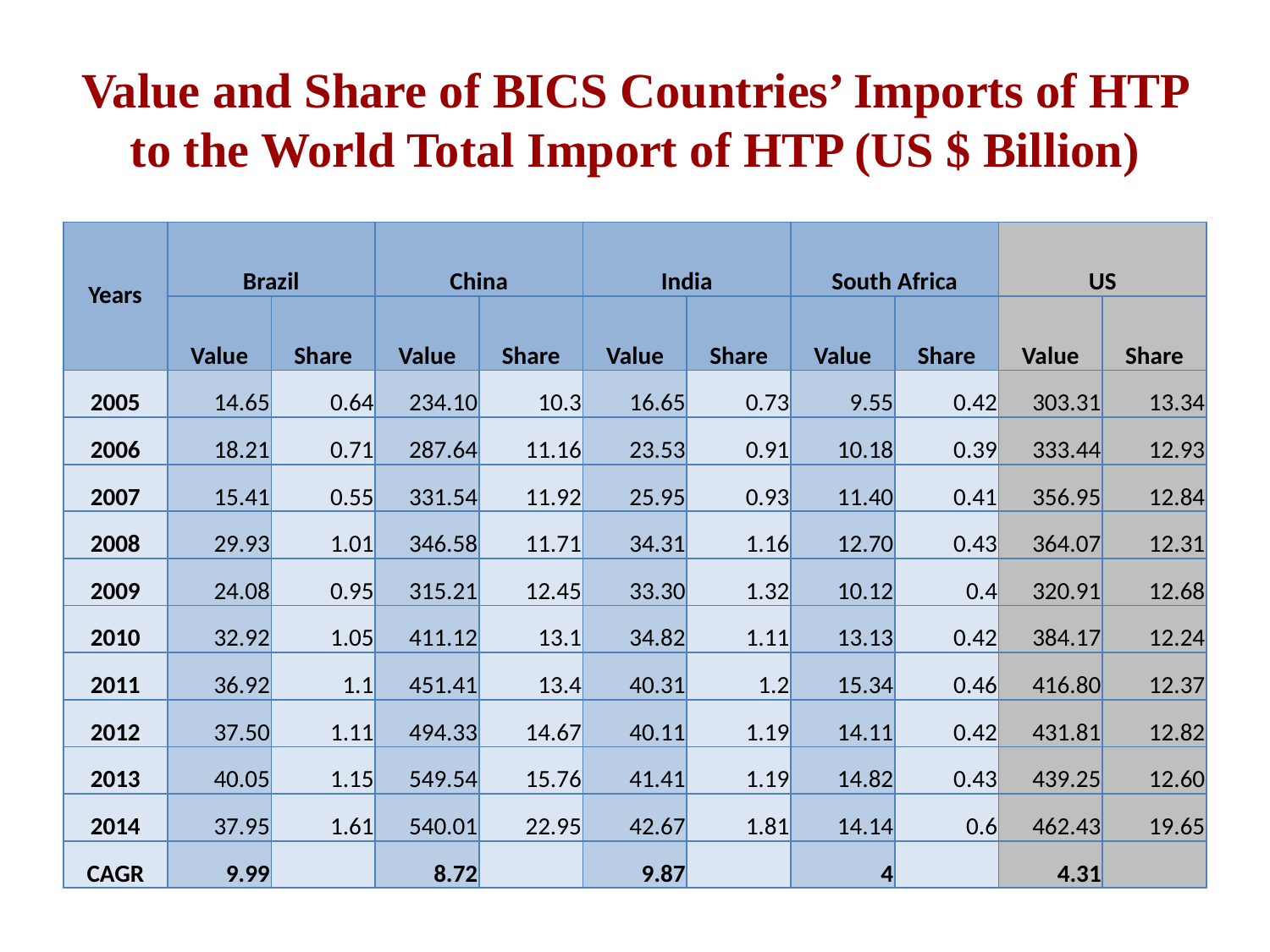

# Value and Share of BICS Countries’ Imports of HTP to the World Total Import of HTP (US $ Billion)
| Years | Brazil |  | China |  | India |  | South Africa |  | US |  |
| --- | --- | --- | --- | --- | --- | --- | --- | --- | --- | --- |
|  | Value | Share | Value | Share | Value | Share | Value | Share | Value | Share |
| 2005 | 14.65 | 0.64 | 234.10 | 10.3 | 16.65 | 0.73 | 9.55 | 0.42 | 303.31 | 13.34 |
| 2006 | 18.21 | 0.71 | 287.64 | 11.16 | 23.53 | 0.91 | 10.18 | 0.39 | 333.44 | 12.93 |
| 2007 | 15.41 | 0.55 | 331.54 | 11.92 | 25.95 | 0.93 | 11.40 | 0.41 | 356.95 | 12.84 |
| 2008 | 29.93 | 1.01 | 346.58 | 11.71 | 34.31 | 1.16 | 12.70 | 0.43 | 364.07 | 12.31 |
| 2009 | 24.08 | 0.95 | 315.21 | 12.45 | 33.30 | 1.32 | 10.12 | 0.4 | 320.91 | 12.68 |
| 2010 | 32.92 | 1.05 | 411.12 | 13.1 | 34.82 | 1.11 | 13.13 | 0.42 | 384.17 | 12.24 |
| 2011 | 36.92 | 1.1 | 451.41 | 13.4 | 40.31 | 1.2 | 15.34 | 0.46 | 416.80 | 12.37 |
| 2012 | 37.50 | 1.11 | 494.33 | 14.67 | 40.11 | 1.19 | 14.11 | 0.42 | 431.81 | 12.82 |
| 2013 | 40.05 | 1.15 | 549.54 | 15.76 | 41.41 | 1.19 | 14.82 | 0.43 | 439.25 | 12.60 |
| 2014 | 37.95 | 1.61 | 540.01 | 22.95 | 42.67 | 1.81 | 14.14 | 0.6 | 462.43 | 19.65 |
| CAGR | 9.99 |  | 8.72 |  | 9.87 |  | 4 |  | 4.31 |  |